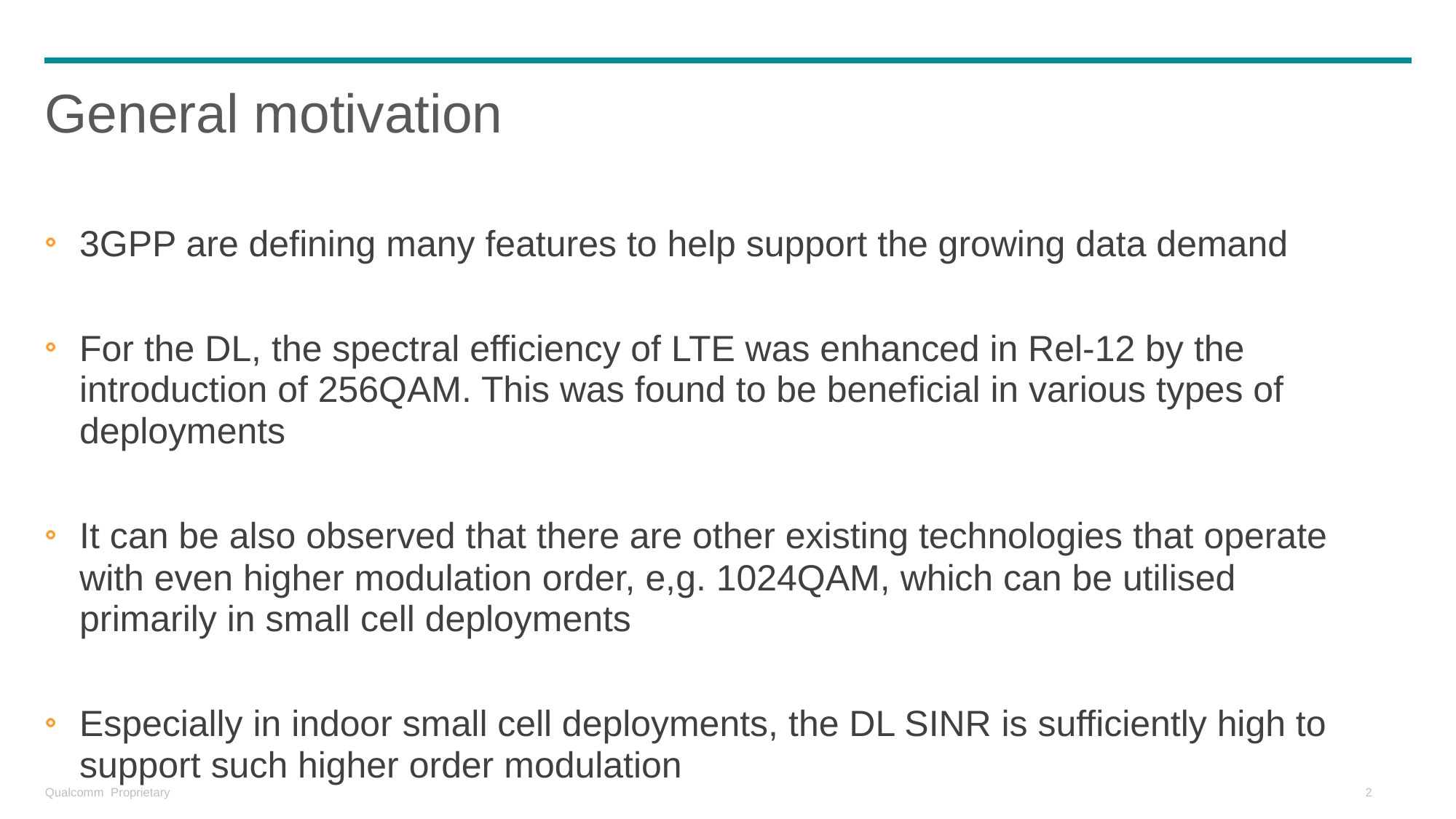

# General motivation
3GPP are defining many features to help support the growing data demand

For the DL, the spectral efficiency of LTE was enhanced in Rel-12 by the introduction of 256QAM. This was found to be beneficial in various types of deployments

It can be also observed that there are other existing technologies that operate with even higher modulation order, e,g. 1024QAM, which can be utilised primarily in small cell deployments

Especially in indoor small cell deployments, the DL SINR is sufficiently high to support such higher order modulation